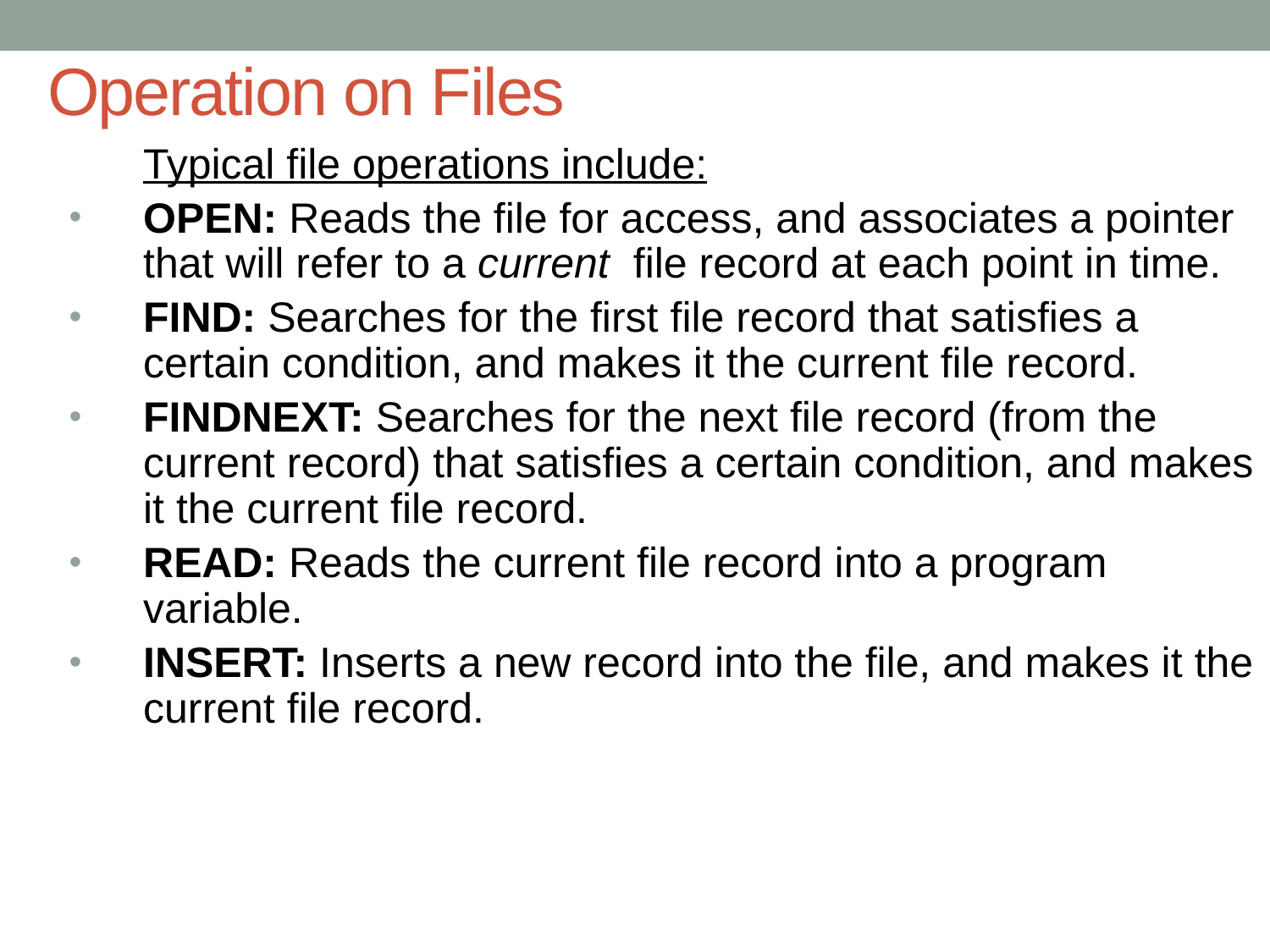

# Operation on Files
	Typical file operations include:
OPEN: Reads the file for access, and associates a pointer that will refer to a current  file record at each point in time.
FIND: Searches for the first file record that satisfies a certain condition, and makes it the current file record.
FINDNEXT: Searches for the next file record (from the current record) that satisfies a certain condition, and makes it the current file record.
READ: Reads the current file record into a program variable.
INSERT: Inserts a new record into the file, and makes it the current file record.